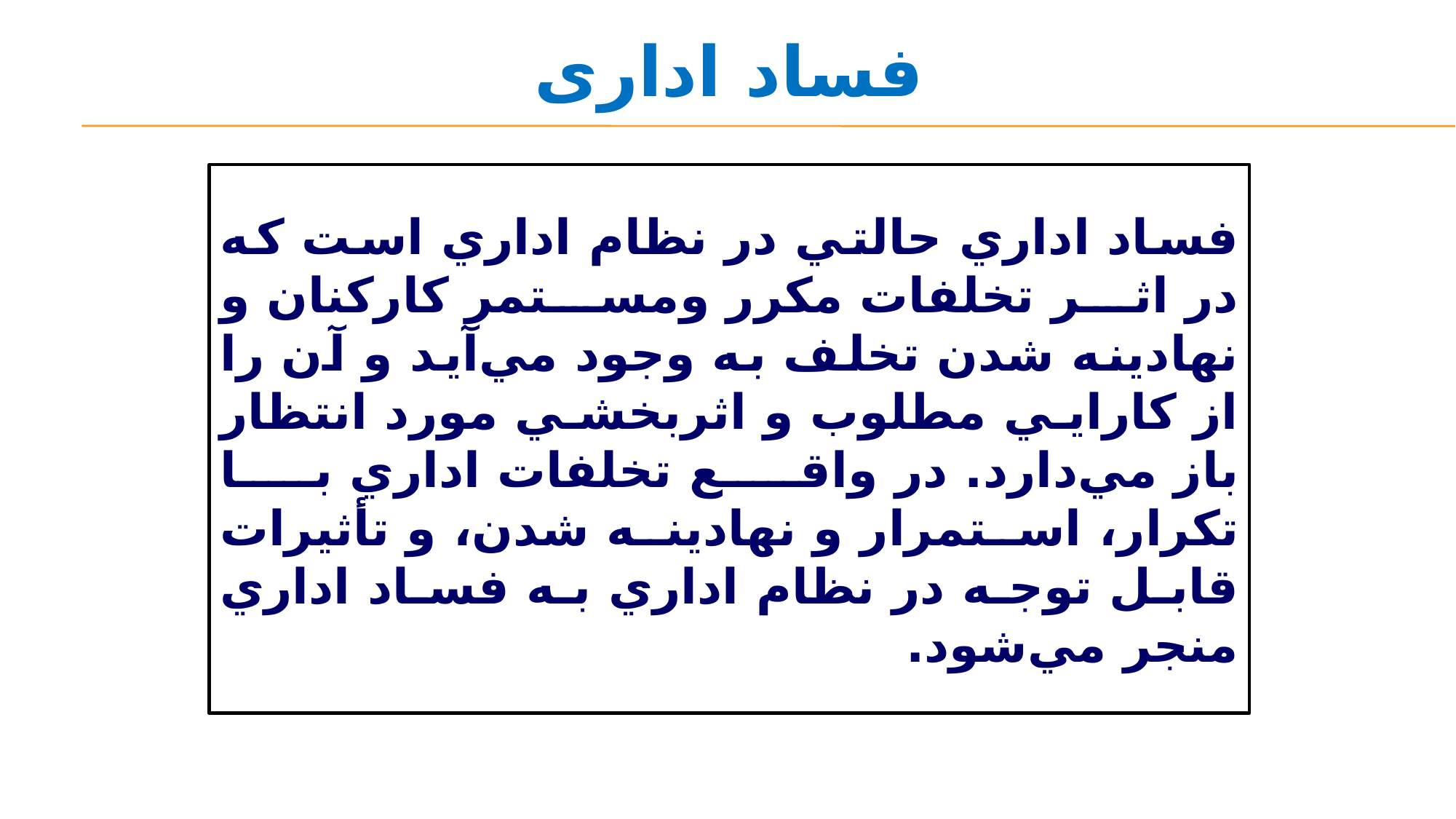

فساد اداری
# فساد اداري حالتي در نظام اداري است كه در اثر تخلفات مكرر ومستمر كاركنان و نهادينه شدن تخلف به وجود مي‌آيد و آن را از كارايي مطلوب و اثربخشي مورد انتظار باز مي‌دارد. در واقع تخلفات اداري با تكرار، ‌استمرار و نهادينه شدن، و تأثيرات قابل توجه در نظام اداري به فساد اداري منجر مي‌شود.